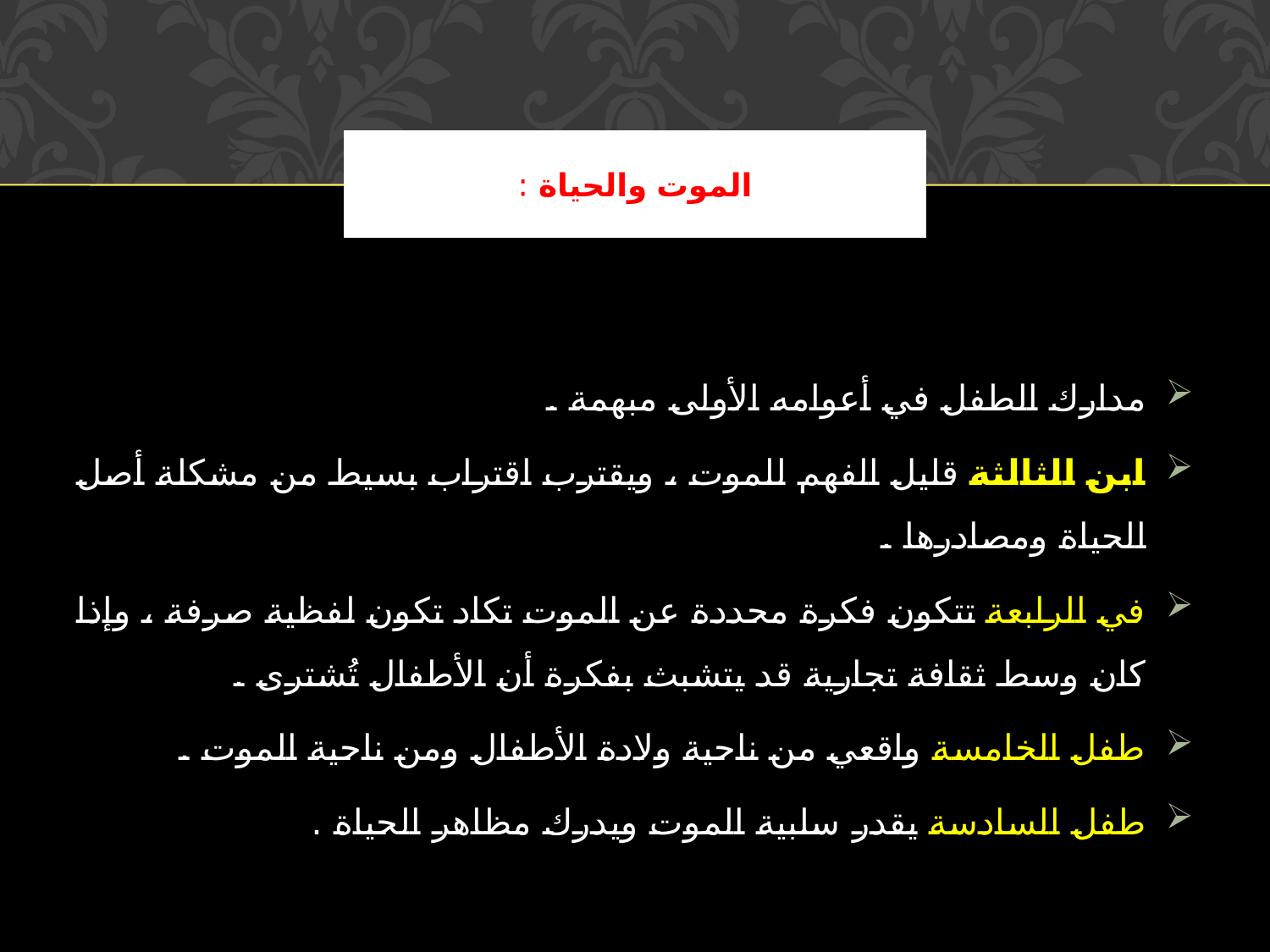

# الموت والحياة :
مدارك الطفل في أعوامه الأولى مبهمة .
ابن الثالثة قليل الفهم للموت ، ويقترب اقتراب بسيط من مشكلة أصل الحياة ومصادرها .
في الرابعة تتكون فكرة محددة عن الموت تكاد تكون لفظية صرفة ، وإذا كان وسط ثقافة تجارية قد يتشبث بفكرة أن الأطفال تُشترى .
طفل الخامسة واقعي من ناحية ولادة الأطفال ومن ناحية الموت .
طفل السادسة يقدر سلبية الموت ويدرك مظاهر الحياة .